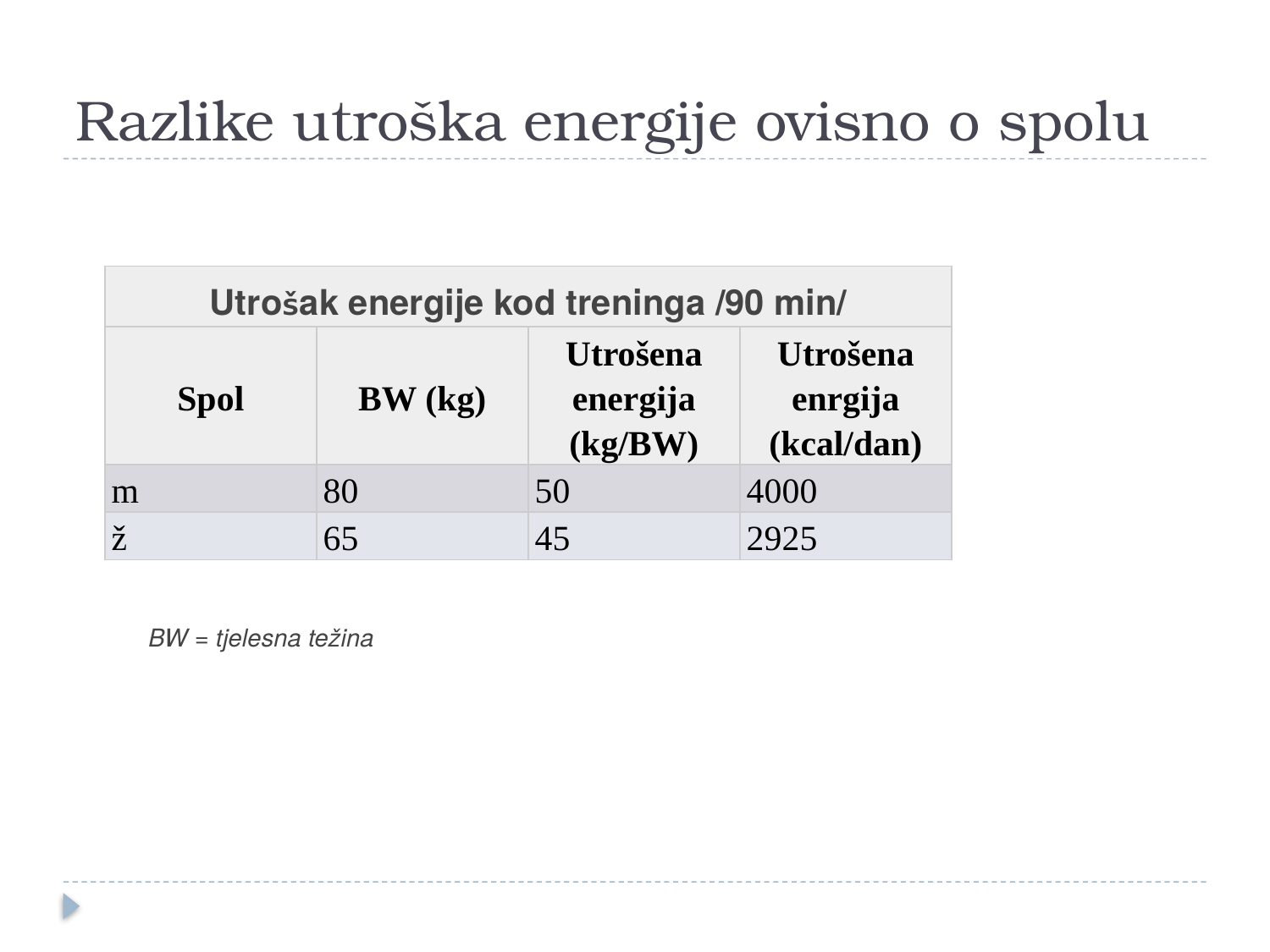

# Razlike utroška energije ovisno o spolu
| Utrošak energije kod treninga /90 min/ |  |  |  |
| --- | --- | --- | --- |
| Spol | BW (kg) | Utrošena energija (kg/BW) | Utrošena enrgija (kcal/dan) |
| m | 80 | 50 | 4000 |
| ž | 65 | 45 | 2925 |
BW = tjelesna težina